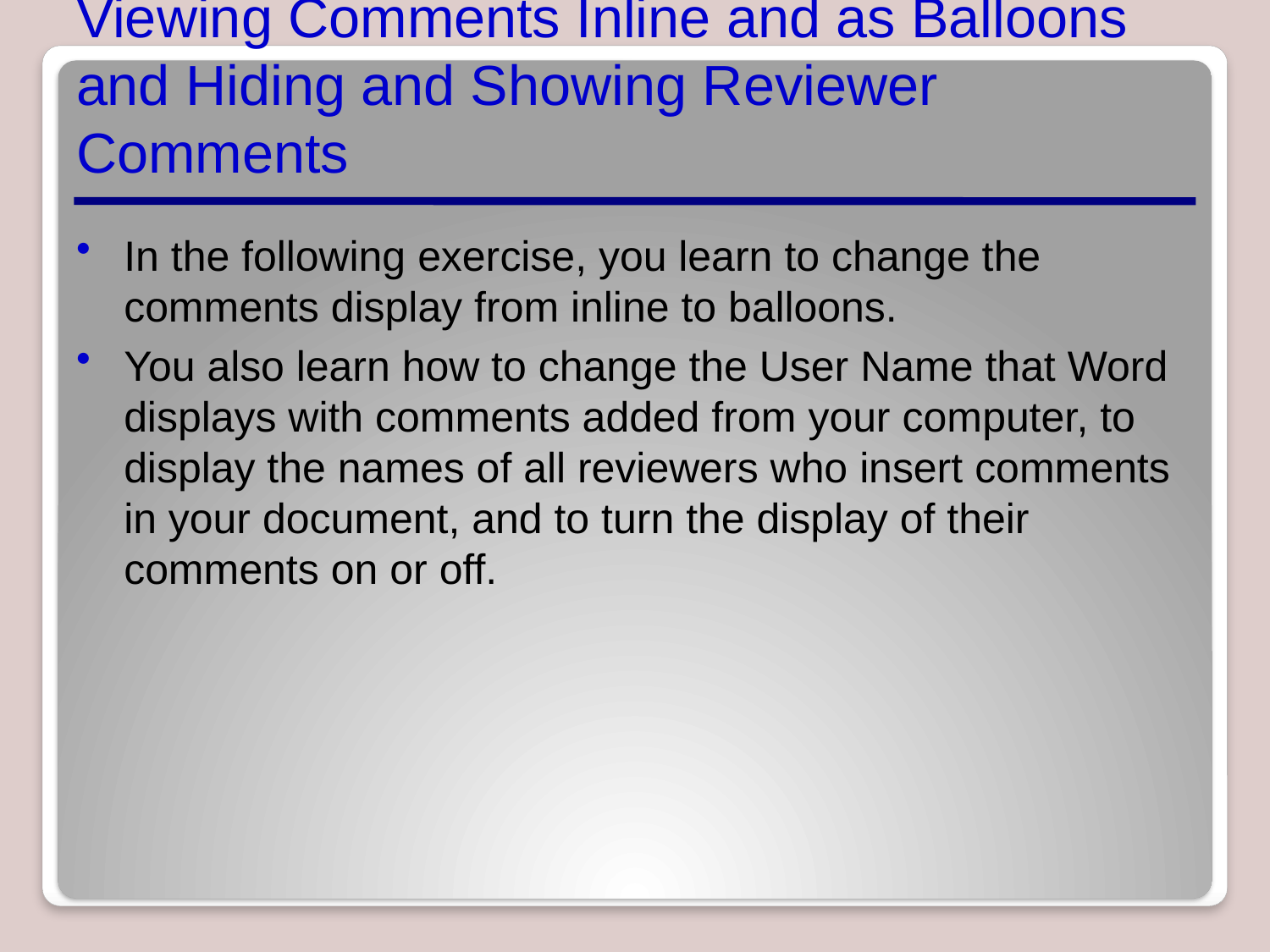

# Viewing Comments Inline and as Balloons and Hiding and Showing Reviewer Comments
In the following exercise, you learn to change the comments display from inline to balloons.
You also learn how to change the User Name that Word displays with comments added from your computer, to display the names of all reviewers who insert comments in your document, and to turn the display of their comments on or off.